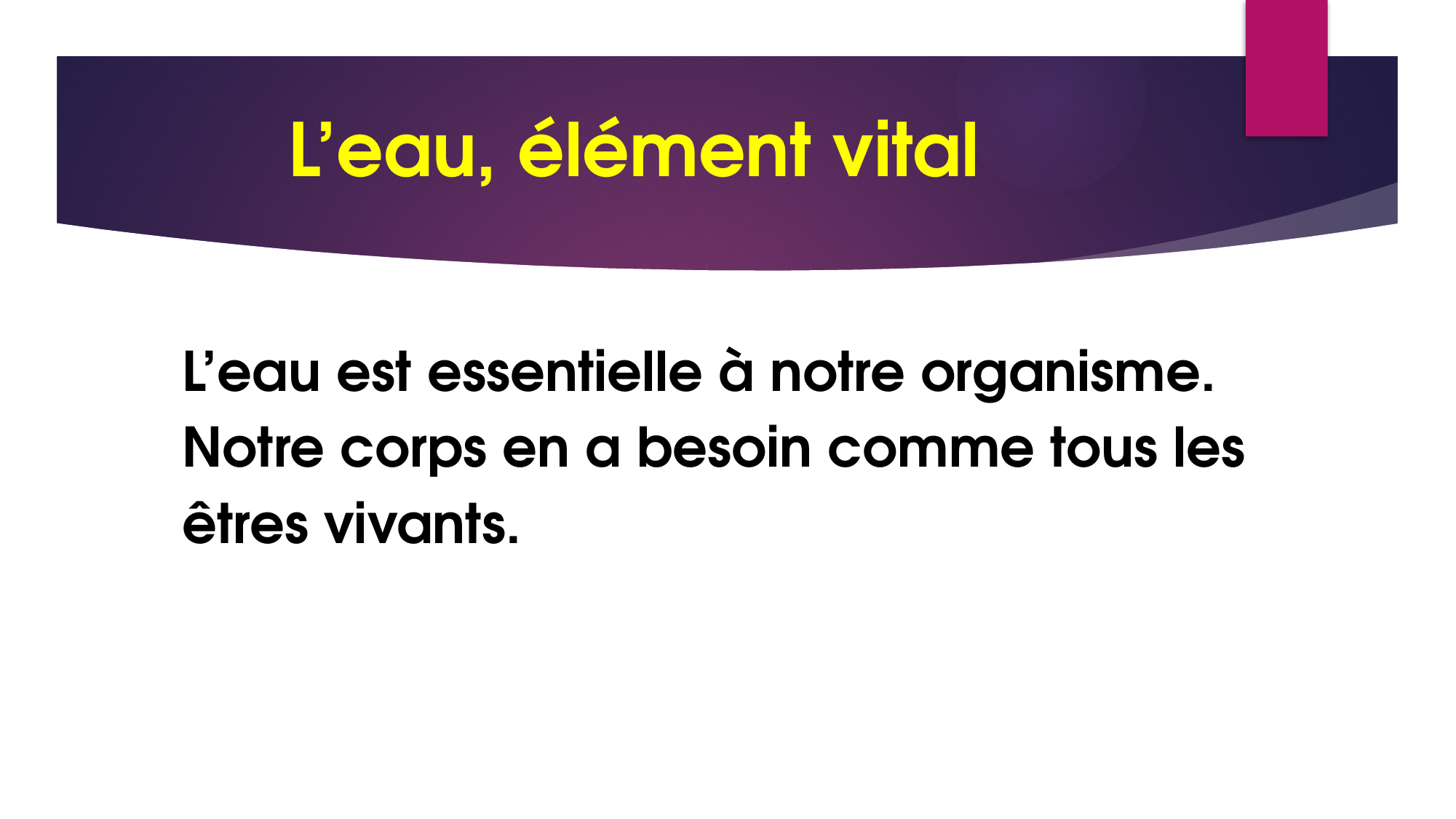

L’eau, élément vital
L’eau est essentielle à notre organisme.
Notre corps en a besoin comme tous les êtres vivants.